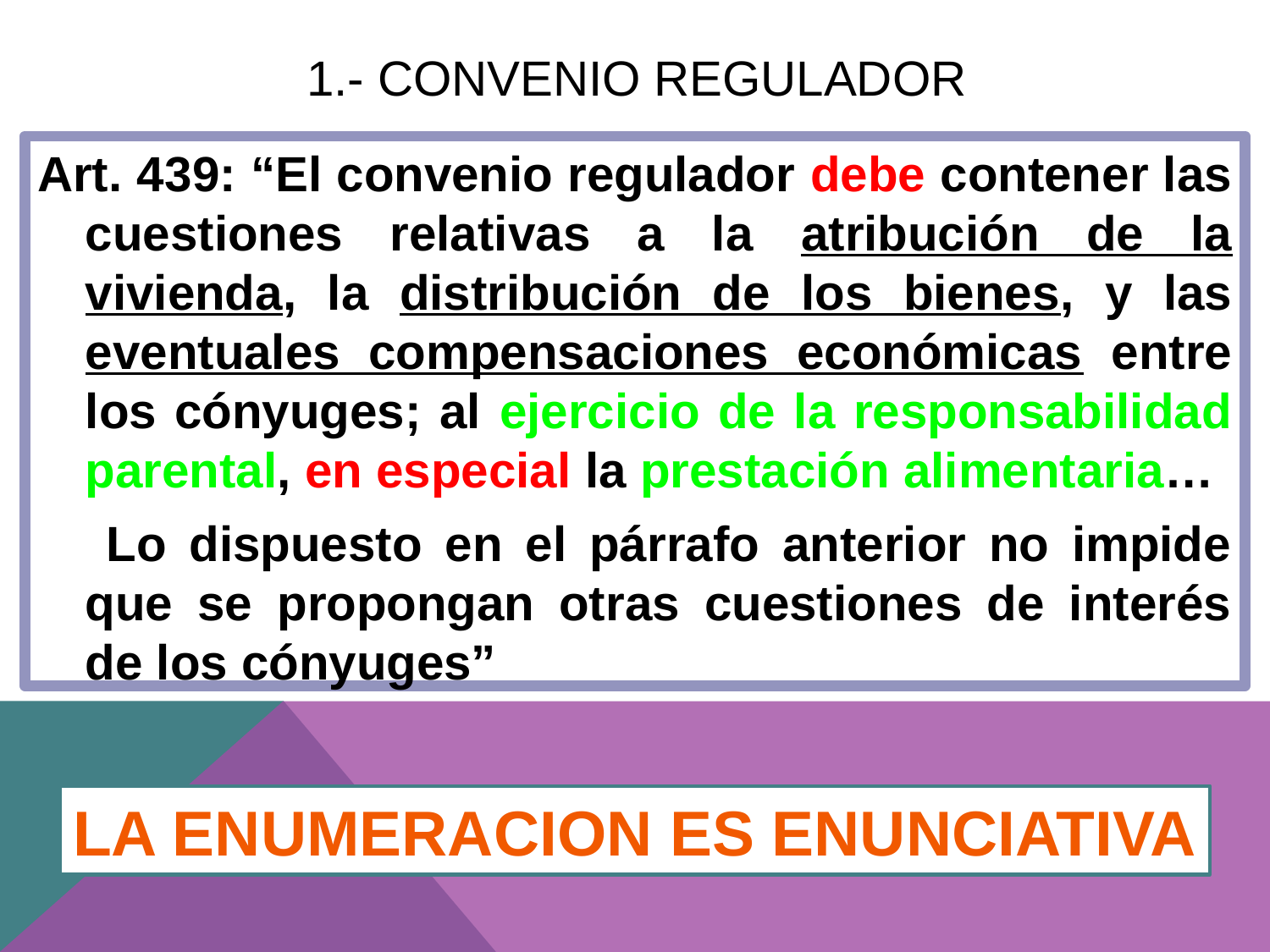

# 1.- convenio regulador
Art. 439: “El convenio regulador debe contener las cuestiones relativas a la atribución de la vivienda, la distribución de los bienes, y las eventuales compensaciones económicas entre los cónyuges; al ejercicio de la responsabilidad parental, en especial la prestación alimentaria…
   Lo dispuesto en el párrafo anterior no impide que se propongan otras cuestiones de interés de los cónyuges”
La enumeracion es enunciativa